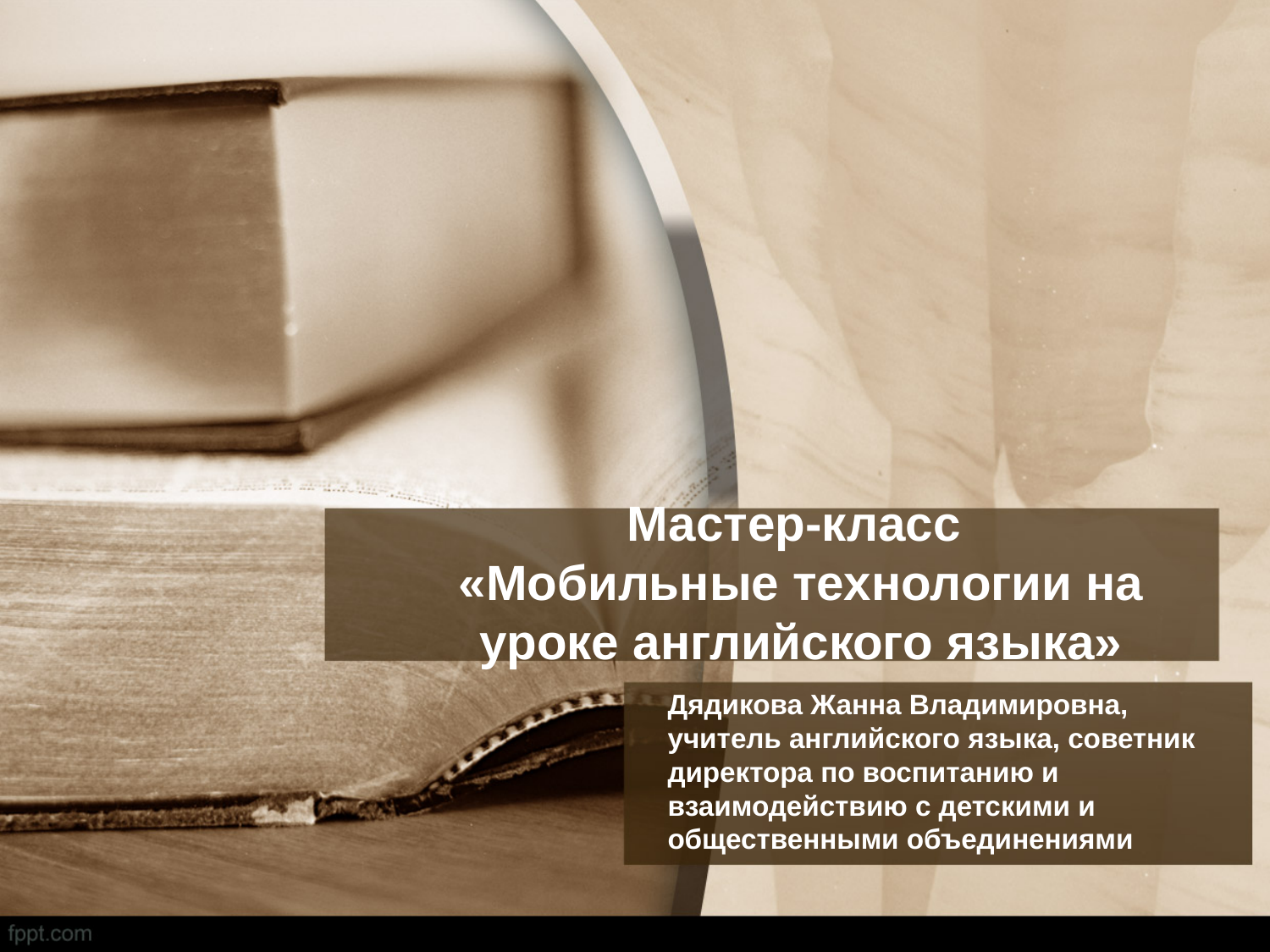

# Мастер-класс «Мобильные технологии на уроке английского языка»
Дядикова Жанна Владимировна,
учитель английского языка, советник директора по воспитанию и взаимодействию с детскими и общественными объединениями